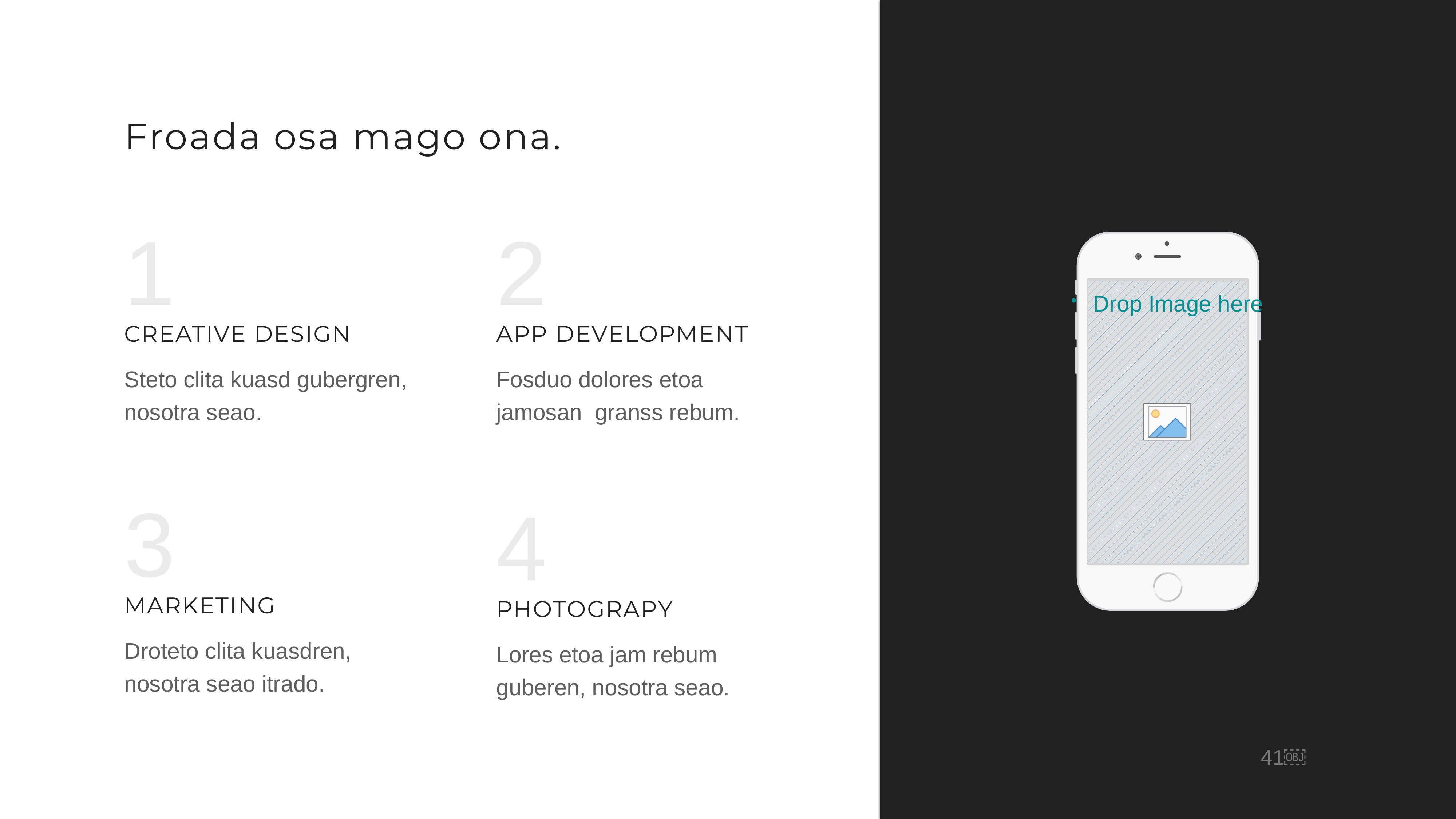

Froada osa mago ona.
1
2

CREATIVE DESIGN
APP DEVELOPMENT
Steto clita kuasd gubergren, nosotra seao.
Fosduo dolores etoa jamosan  granss rebum.
3
4
MARKETING
PHOTOGRAPY
Droteto clita kuasdren, nosotra seao itrado.
Lores etoa jam rebum guberen, nosotra seao.